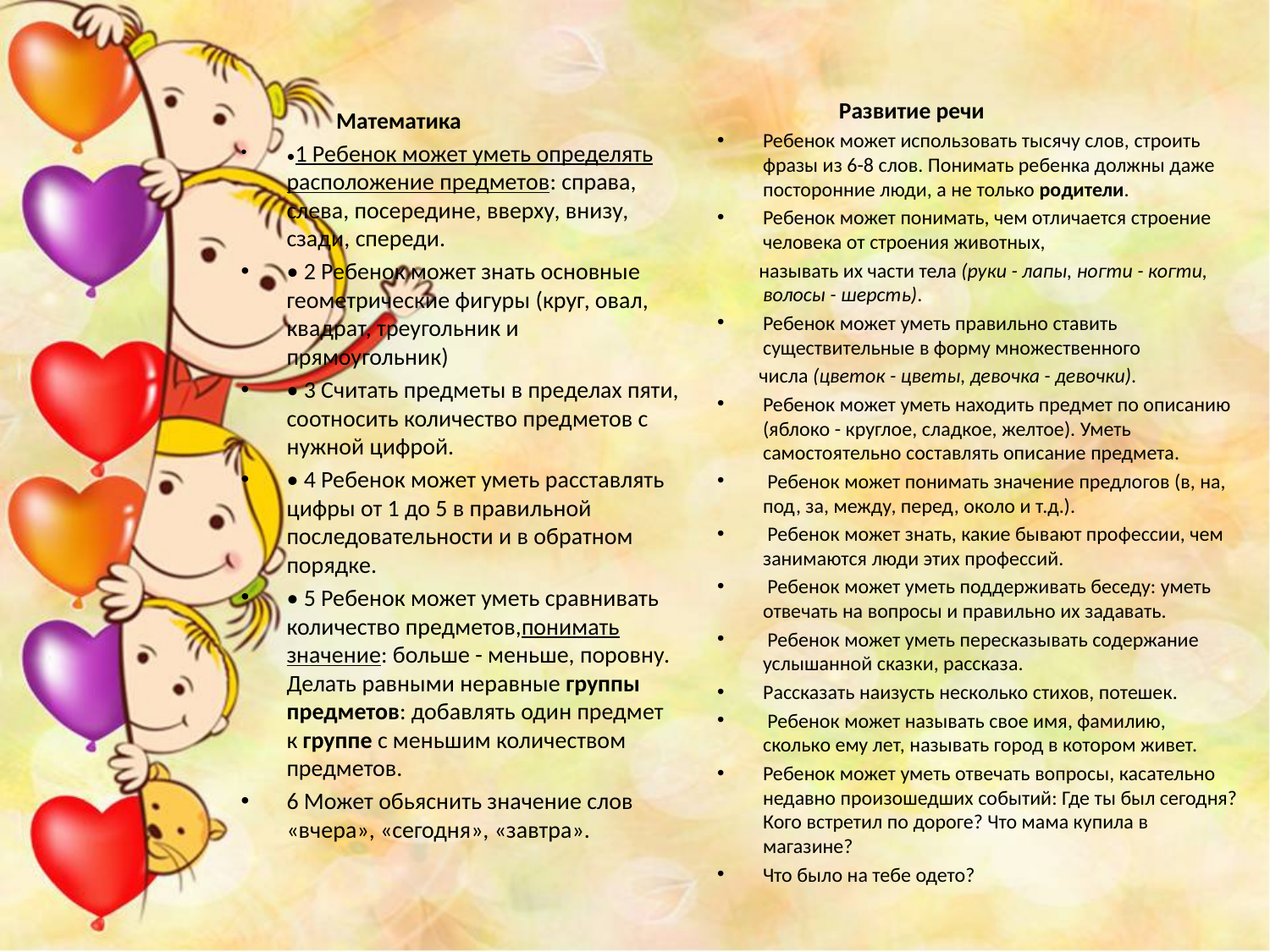

Развитие речи
Ребенок может использовать тысячу слов, строить фразы из 6-8 слов. Понимать ребенка должны даже посторонние люди, а не только родители.
Ребенок может понимать, чем отличается строение человека от строения животных,
         называть их части тела (руки - лапы, ногти - когти, волосы - шерсть).
Ребенок может уметь правильно ставить существительные в форму множественного
         числа (цветок - цветы, девочка - девочки).
Ребенок может уметь находить предмет по описанию (яблоко - круглое, сладкое, желтое). Уметь самостоятельно составлять описание предмета.
 Ребенок может понимать значение предлогов (в, на, под, за, между, перед, около и т.д.).
 Ребенок может знать, какие бывают профессии, чем занимаются люди этих профессий.
 Ребенок может уметь поддерживать беседу: уметь отвечать на вопросы и правильно их задавать.
 Ребенок может уметь пересказывать содержание услышанной сказки, рассказа.
Рассказать наизусть несколько стихов, потешек.
 Ребенок может называть свое имя, фамилию, сколько ему лет, называть город в котором живет.
Ребенок может уметь отвечать вопросы, касательно недавно произошедших событий: Где ты был сегодня? Кого встретил по дороге? Что мама купила в магазине?
Что было на тебе одето?

                  Математика
•1 Ребенок может уметь определять расположение предметов: справа, слева, посередине, вверху, внизу, сзади, спереди.
• 2 Ребенок может знать основные геометрические фигуры (круг, овал, квадрат, треугольник и прямоугольник)
• 3 Считать предметы в пределах пяти, соотносить количество предметов с нужной цифрой.
• 4 Ребенок может уметь расставлять цифры от 1 до 5 в правильной последовательности и в обратном порядке.
• 5 Ребенок может уметь сравнивать количество предметов,понимать значение: больше - меньше, поровну. Делать равными неравные группы предметов: добавлять один предмет к группе с меньшим количеством предметов.
6 Может обьяснить значение слов «вчера», «сегодня», «завтра».